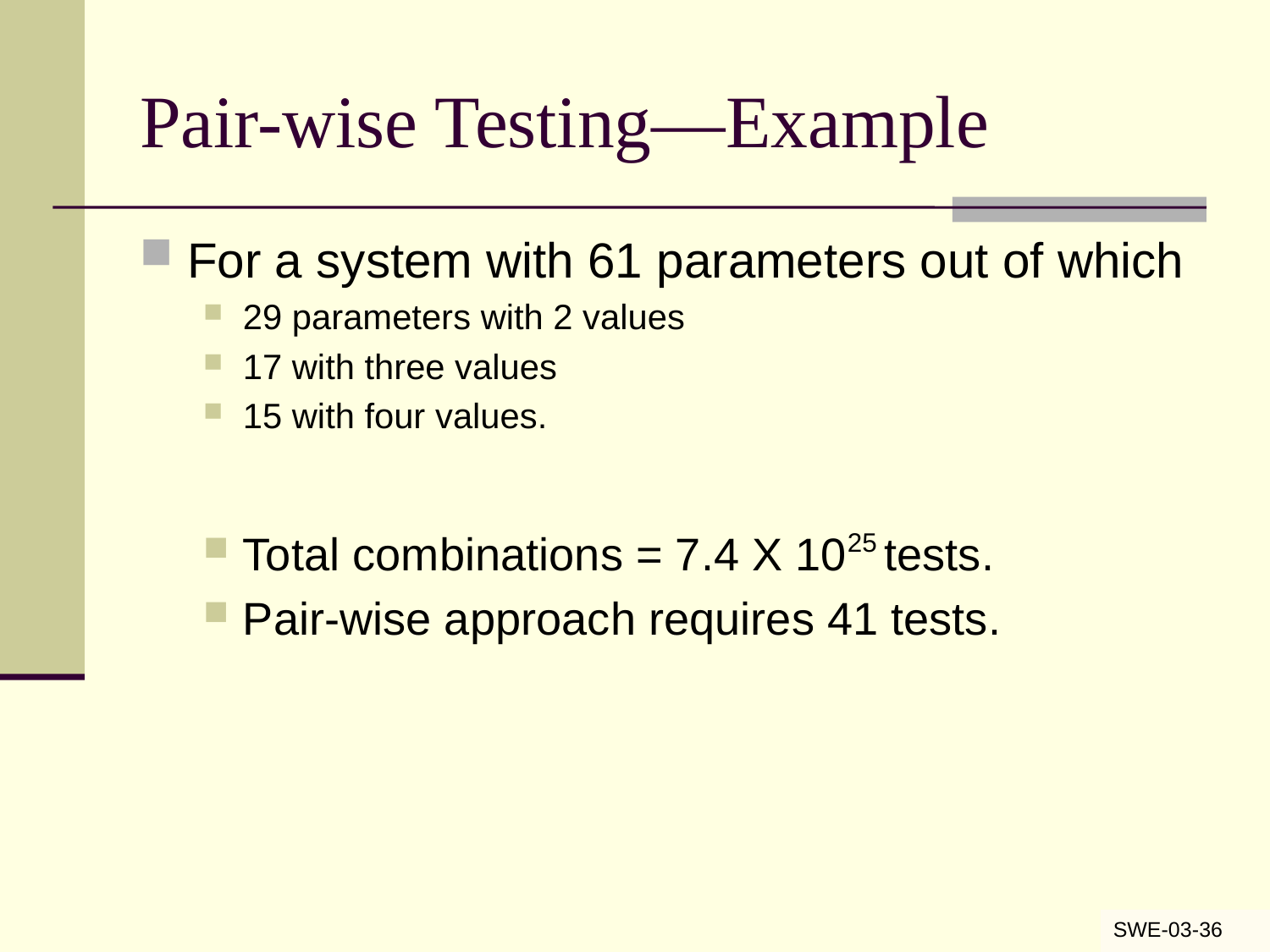

# Pair-wise Testing—Example
For a system with 61 parameters out of which
29 parameters with 2 values
17 with three values
15 with four values.

Total combinations = 7.4 X 1025 tests.
Pair-wise approach requires 41 tests.